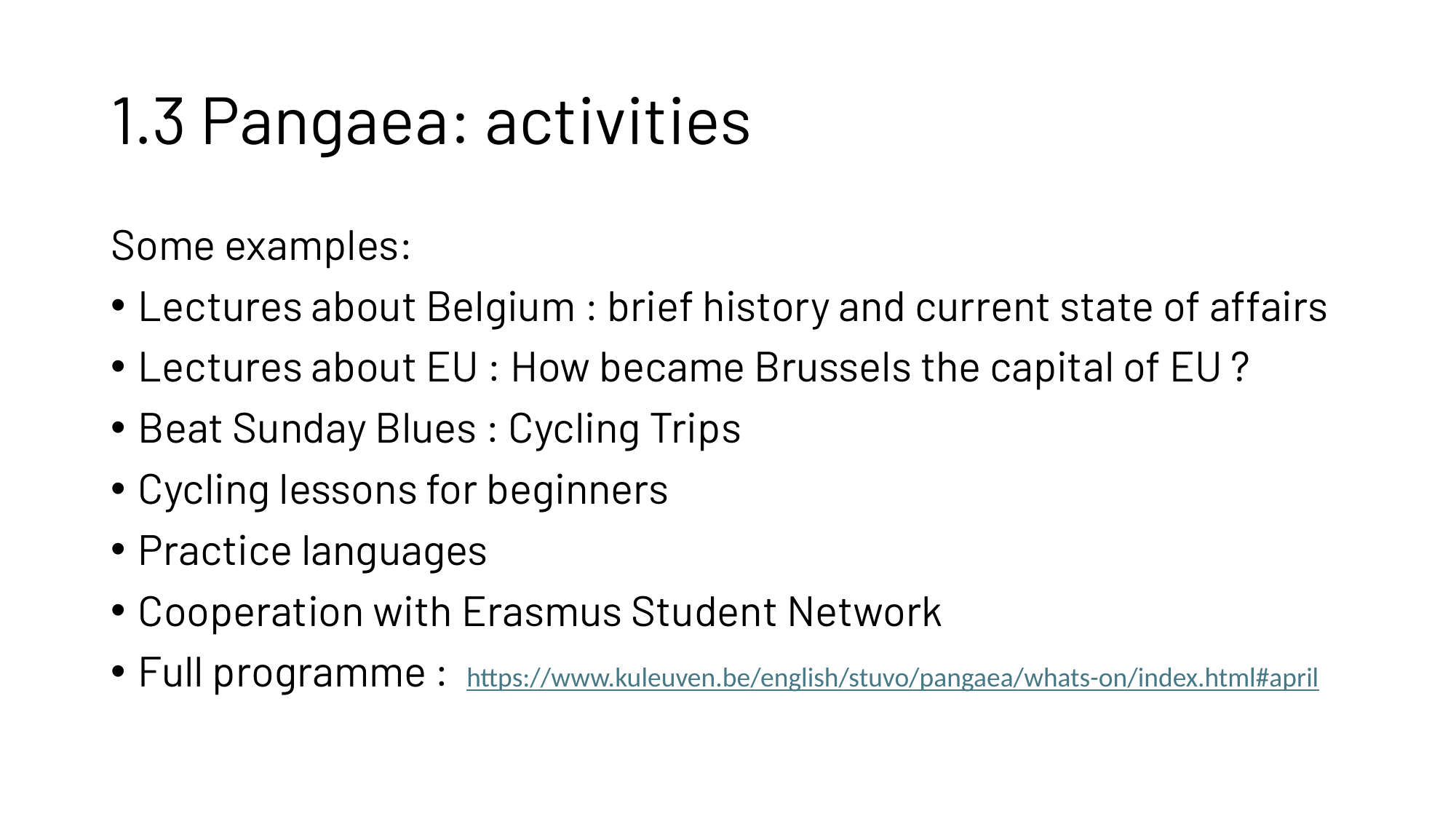

# 1.3 Pangaea: activities
Some examples:
Lectures about Belgium : brief history and current state of affairs
Lectures about EU : How became Brussels the capital of EU ?
Beat Sunday Blues : Cycling Trips
Cycling lessons for beginners
Practice languages
Cooperation with Erasmus Student Network
Full programme :  https://www.kuleuven.be/english/stuvo/pangaea/whats-on/index.html#april